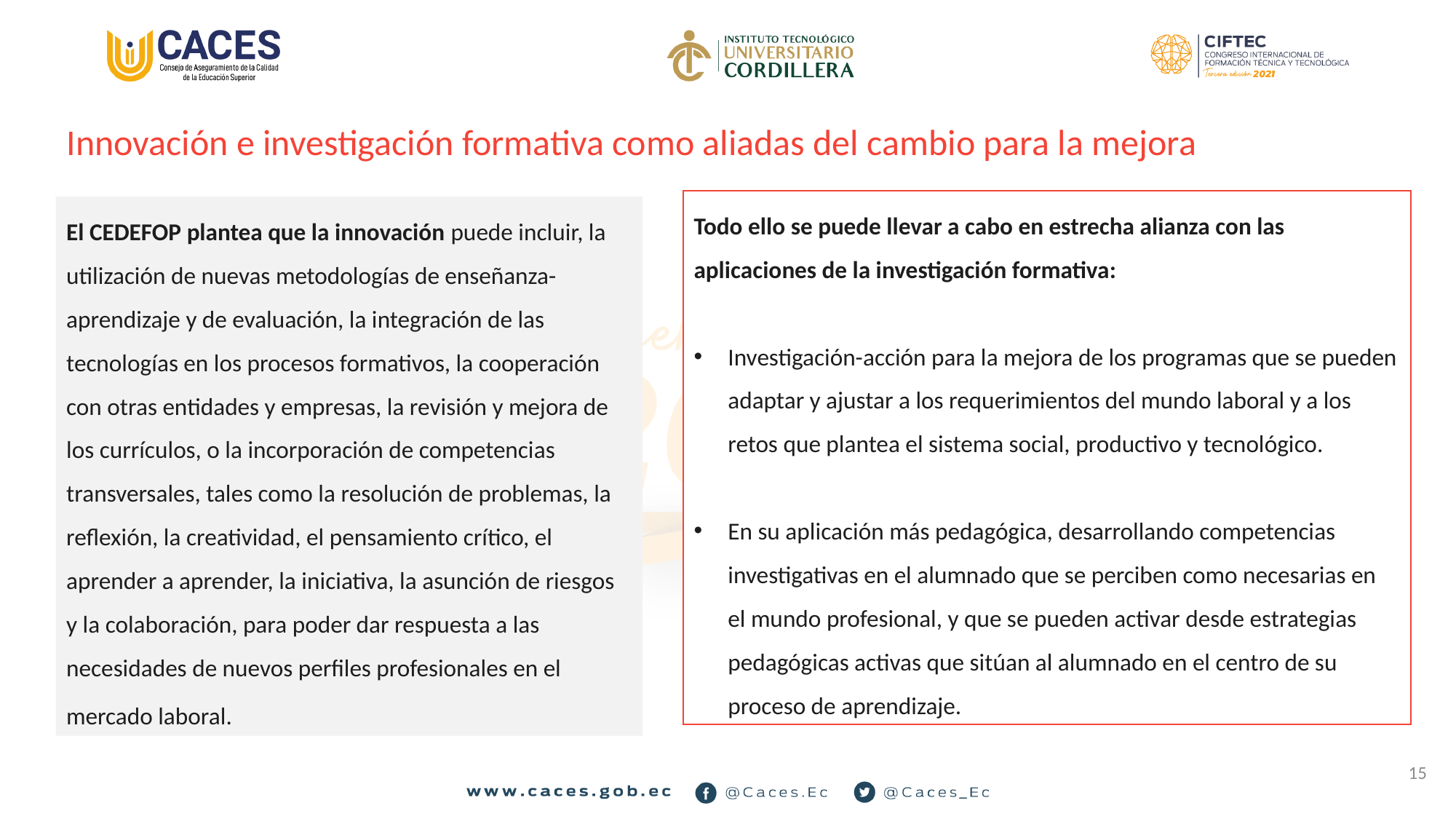

# Innovación e investigación formativa como aliadas del cambio para la mejora
Todo ello se puede llevar a cabo en estrecha alianza con las aplicaciones de la investigación formativa:

Investigación-acción para la mejora de los programas que se pueden adaptar y ajustar a los requerimientos del mundo laboral y a los retos que plantea el sistema social, productivo y tecnológico.

En su aplicación más pedagógica, desarrollando competencias investigativas en el alumnado que se perciben como necesarias en el mundo profesional, y que se pueden activar desde estrategias pedagógicas activas que sitúan al alumnado en el centro de su proceso de aprendizaje.
El CEDEFOP plantea que la innovación puede incluir, la utilización de nuevas metodologías de enseñanza-aprendizaje y de evaluación, la integración de las tecnologías en los procesos formativos, la cooperación con otras entidades y empresas, la revisión y mejora de los currículos, o la incorporación de competencias transversales, tales como la resolución de problemas, la reflexión, la creatividad, el pensamiento crítico, el aprender a aprender, la iniciativa, la asunción de riesgos y la colaboración, para poder dar respuesta a las necesidades de nuevos perfiles profesionales en el mercado laboral.
15